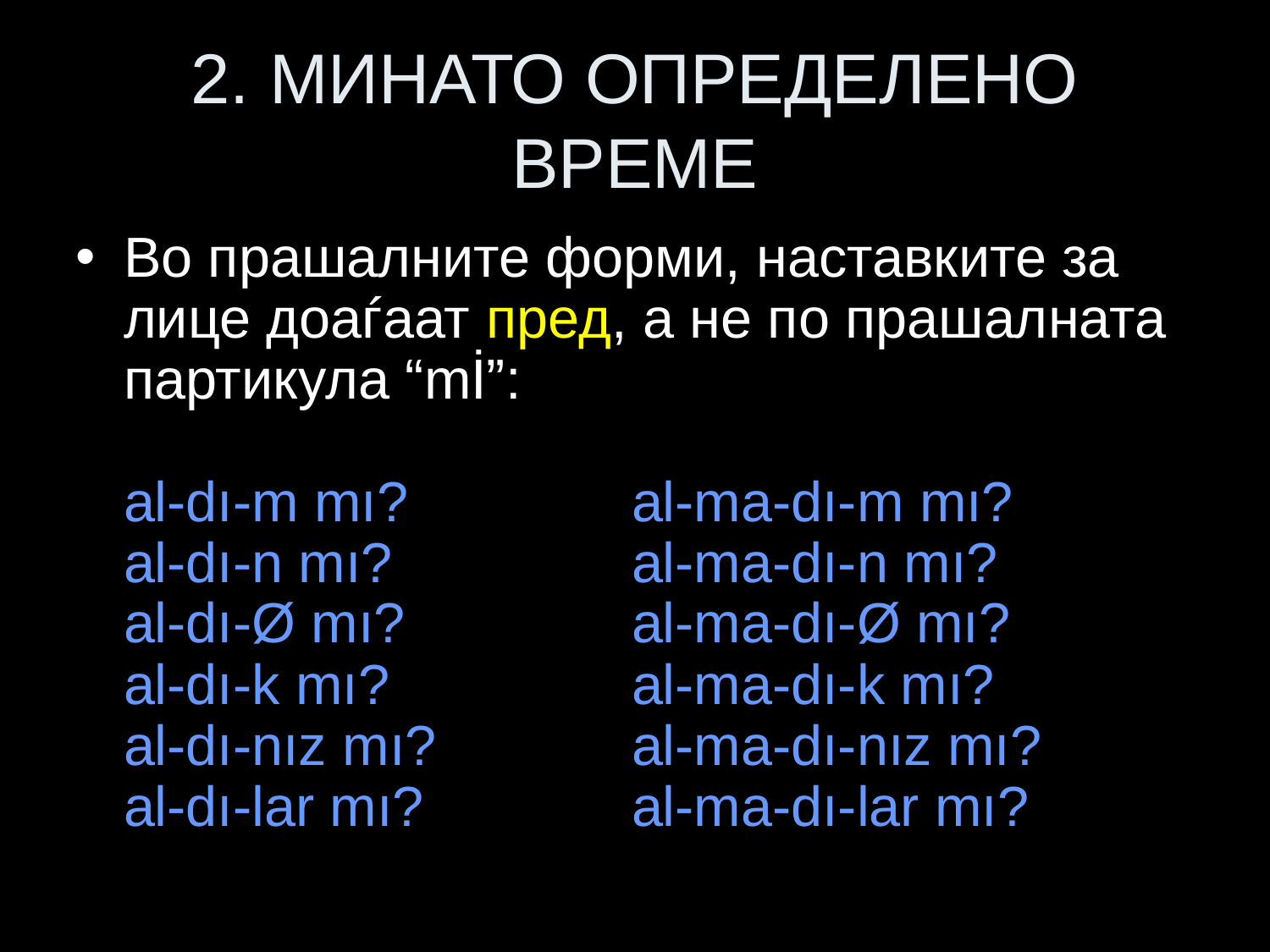

# 2. МИНАТО ОПРЕДЕЛЕНО ВРЕМЕ
Во прашалните форми, наставките за лице доаѓаат пред, а не по прашалната партикула “mİ”:
al-dı-m mı?		al-ma-dı-m mı?
al-dı-n mı? 		al-ma-dı-n mı?
al-dı-Ø mı? 		al-ma-dı-Ø mı?
al-dı-k mı? 		al-ma-dı-k mı?
al-dı-nız mı? 		al-ma-dı-nız mı?
al-dı-lar mı? 		al-ma-dı-lar mı?